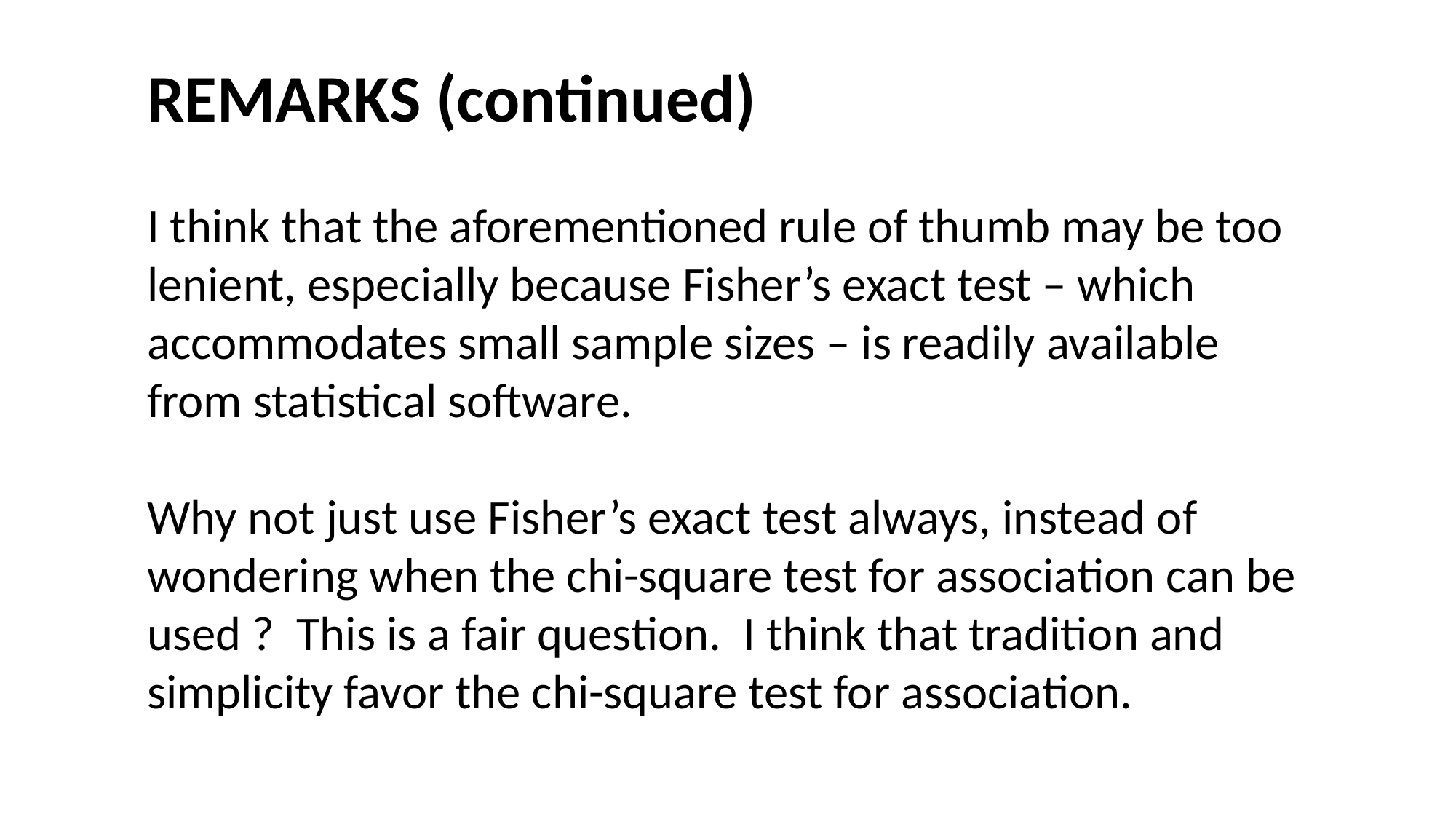

#
REMARKS (continued)

I think that the aforementioned rule of thumb may be too lenient, especially because Fisher’s exact test – which accommodates small sample sizes – is readily available from statistical software.

Why not just use Fisher’s exact test always, instead of wondering when the chi-square test for association can be used ?  This is a fair question.  I think that tradition and simplicity favor the chi-square test for association.